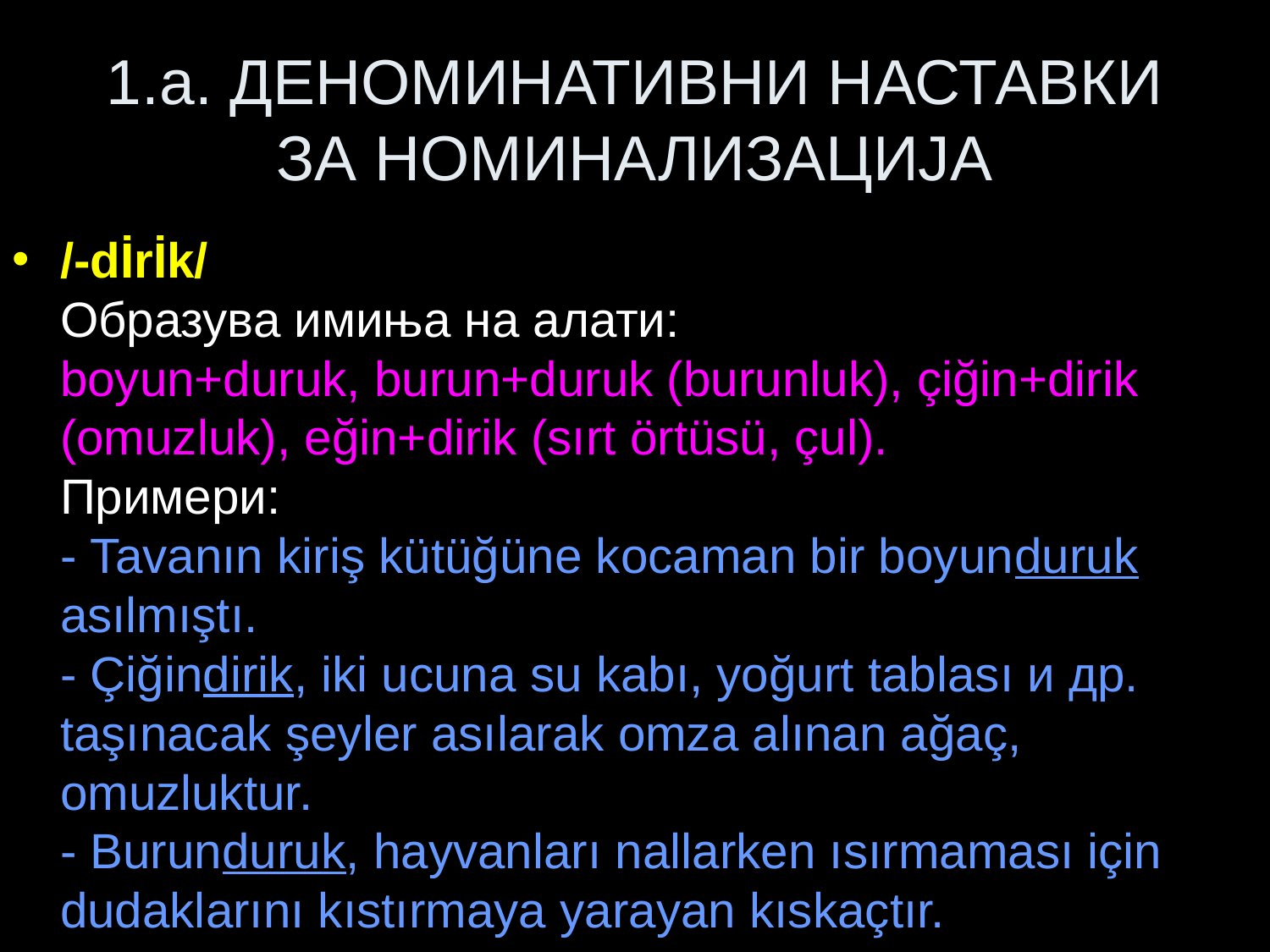

# 1.a. ДЕНОМИНАТИВНИ НАСТАВКИ ЗА НОМИНАЛИЗАЦИЈА
/-dİrİk/
Образува имиња на алати:
boyun+duruk, burun+duruk (burunluk), çiğin+dirik (omuzluk), eğin+dirik (sırt örtüsü, çul).
Примери:
- Tavanın kiriş kütüğüne kocaman bir boyunduruk asılmıştı.
- Çiğindirik, iki ucuna su kabı, yoğurt tablası и др. taşınacak şeyler asılarak omza alınan ağaç, omuzluktur.
- Burunduruk, hayvanları nallarken ısırmaması için dudaklarını kıstırmaya yarayan kıskaçtır.